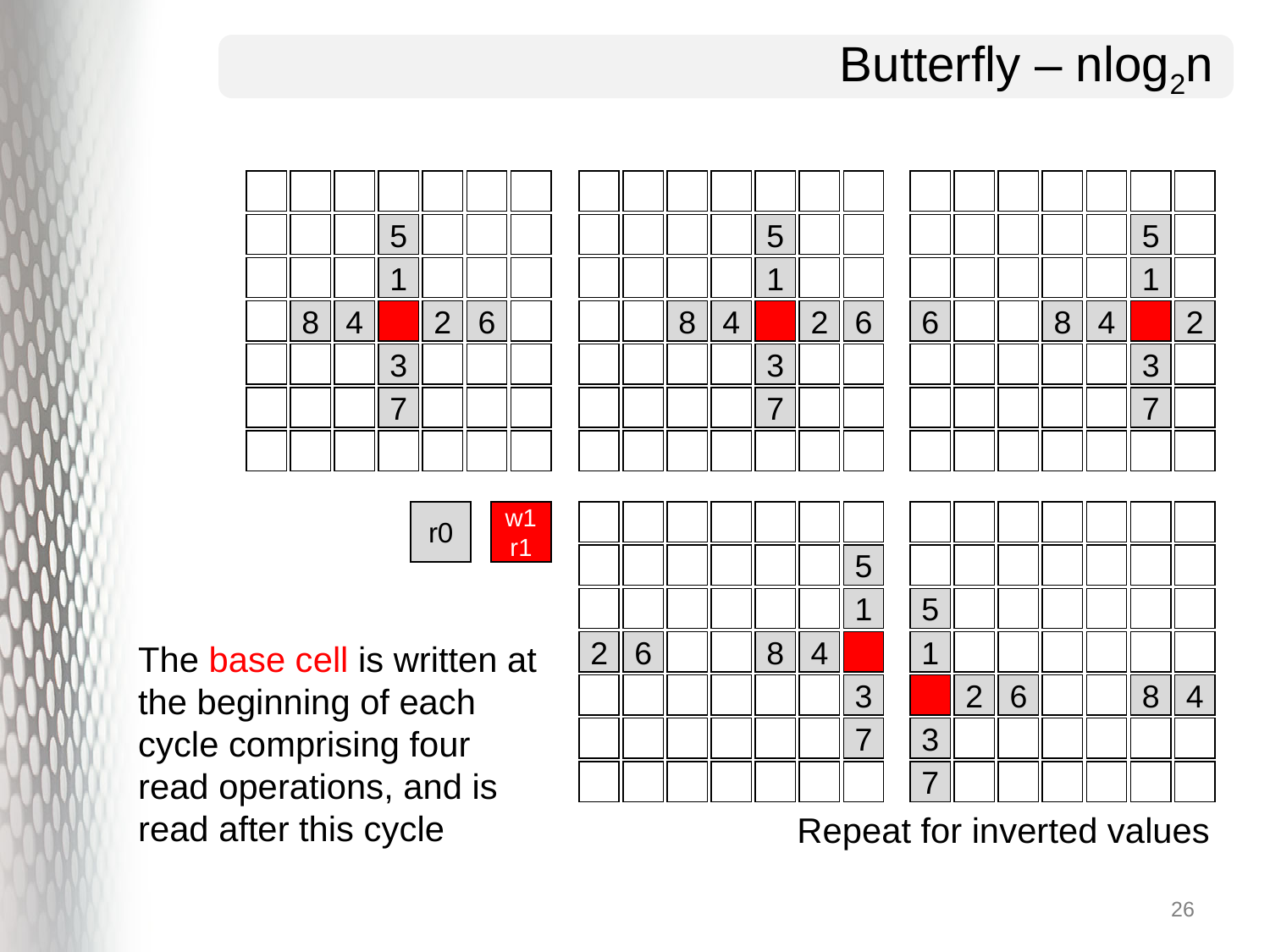

# Butterfly – nlog2n

5

1

8
4

2
6

3

7

5

1

8
4

2
6

3

7

5

1

6

8
4

2

3

7

r0
w1
r1

5

1
2
6

8
4

3

7

5

1

2
6

8
4
3

7

The base cell is written at the beginning of each cycle comprising four read operations, and is read after this cycle
Repeat for inverted values